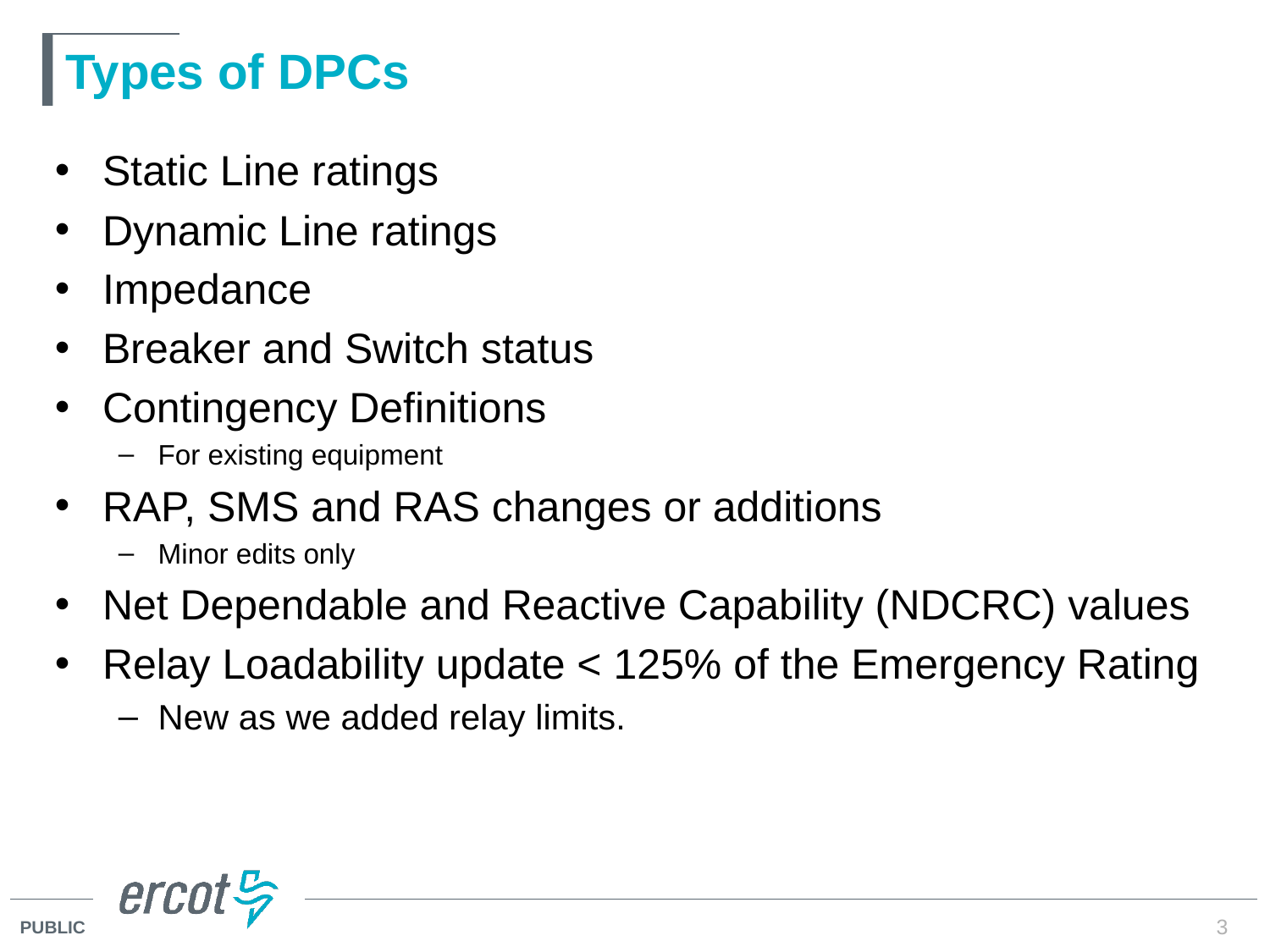

# Types of DPCs
Static Line ratings
Dynamic Line ratings
Impedance
Breaker and Switch status
Contingency Definitions
For existing equipment
RAP, SMS and RAS changes or additions
Minor edits only
Net Dependable and Reactive Capability (NDCRC) values
Relay Loadability update < 125% of the Emergency Rating
New as we added relay limits.
3